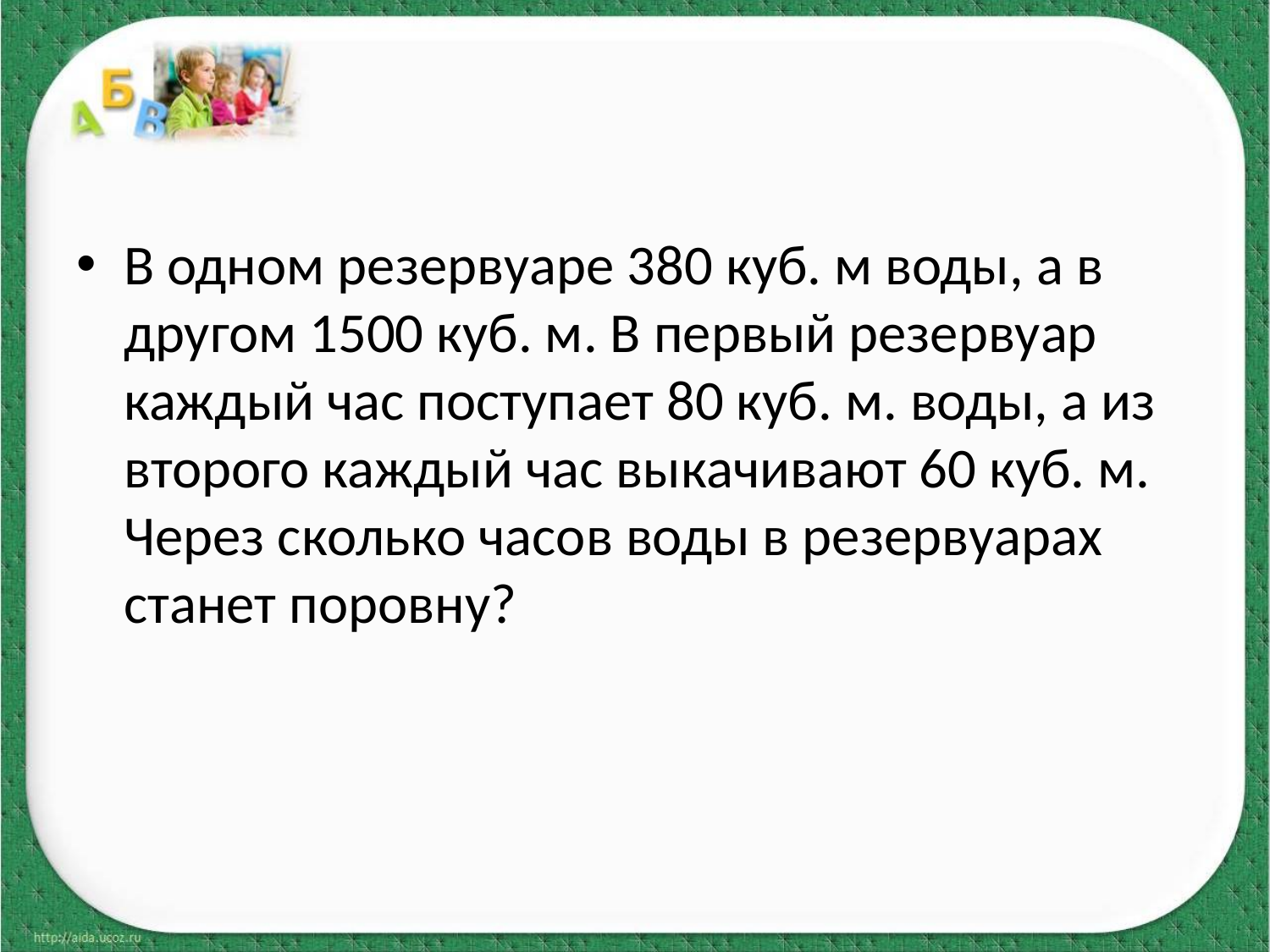

#
В одном резервуаре 380 куб. м воды, а в другом 1500 куб. м. В первый резервуар каждый час поступает 80 куб. м. воды, а из второго каждый час выкачивают 60 куб. м. Через сколько часов воды в резервуарах станет поровну?